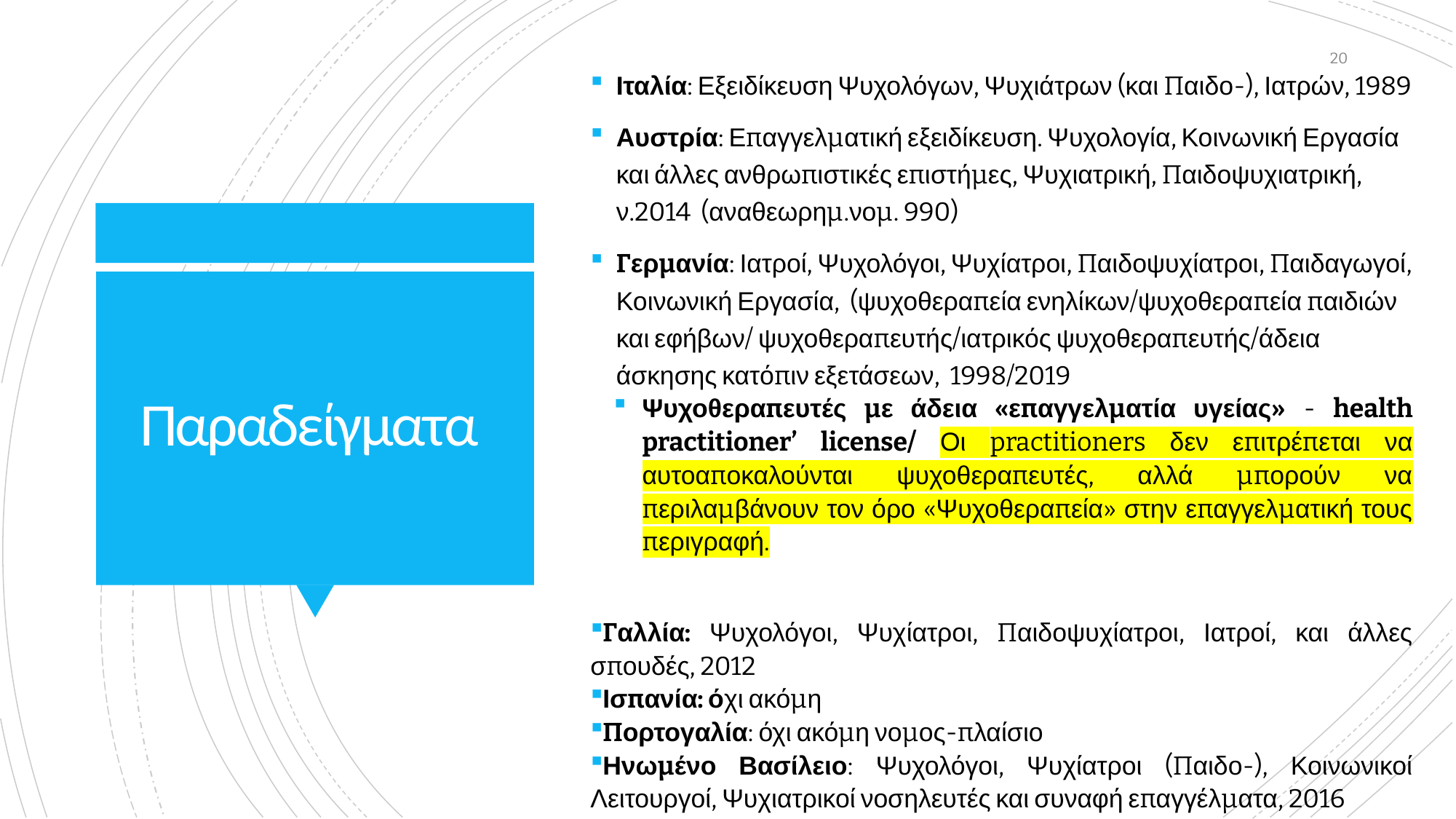

20
Ιταλία: Εξειδίκευση Ψυχολόγων, Ψυχιάτρων (και Παιδο-), Ιατρών, 1989
Αυστρία: Επαγγελματική εξειδίκευση. Ψυχολογία, Κοινωνική Εργασία και άλλες ανθρωπιστικές επιστήμες, Ψυχιατρική, Παιδοψυχιατρική, ν.2014  (αναθεωρημ.νομ. 990)
Γερμανία: Ιατροί, Ψυχολόγοι, Ψυχίατροι, Παιδοψυχίατροι, Παιδαγωγοί, Κοινωνική Εργασία,  (ψυχοθεραπεία ενηλίκων/ψυχοθεραπεία παιδιών και εφήβων/ ψυχοθεραπευτής/ιατρικός ψυχοθεραπευτής/άδεια άσκησης κατόπιν εξετάσεων,  1998/2019
Ψυχοθεραπευτές με άδεια «επαγγελματία υγείας» - health practitioner’ license/ Οι practitioners δεν επιτρέπεται να αυτοαποκαλούνται ψυχοθεραπευτές, αλλά μπορούν να περιλαμβάνουν τον όρο «Ψυχοθεραπεία» στην επαγγελματική τους περιγραφή.

Γαλλία: Ψυχολόγοι, Ψυχίατροι, Παιδοψυχίατροι, Ιατροί, και άλλες σπουδές, 2012
Ισπανία: όχι ακόμη
Πορτογαλία: όχι ακόμη νομος-πλαίσιο
Ηνωμένο Βασίλειο: Ψυχολόγοι, Ψυχίατροι (Παιδο-), Κοινωνικοί Λειτουργοί, Ψυχιατρικοί νοσηλευτές και συναφή επαγγέλματα, 2016

# Παραδείγματα